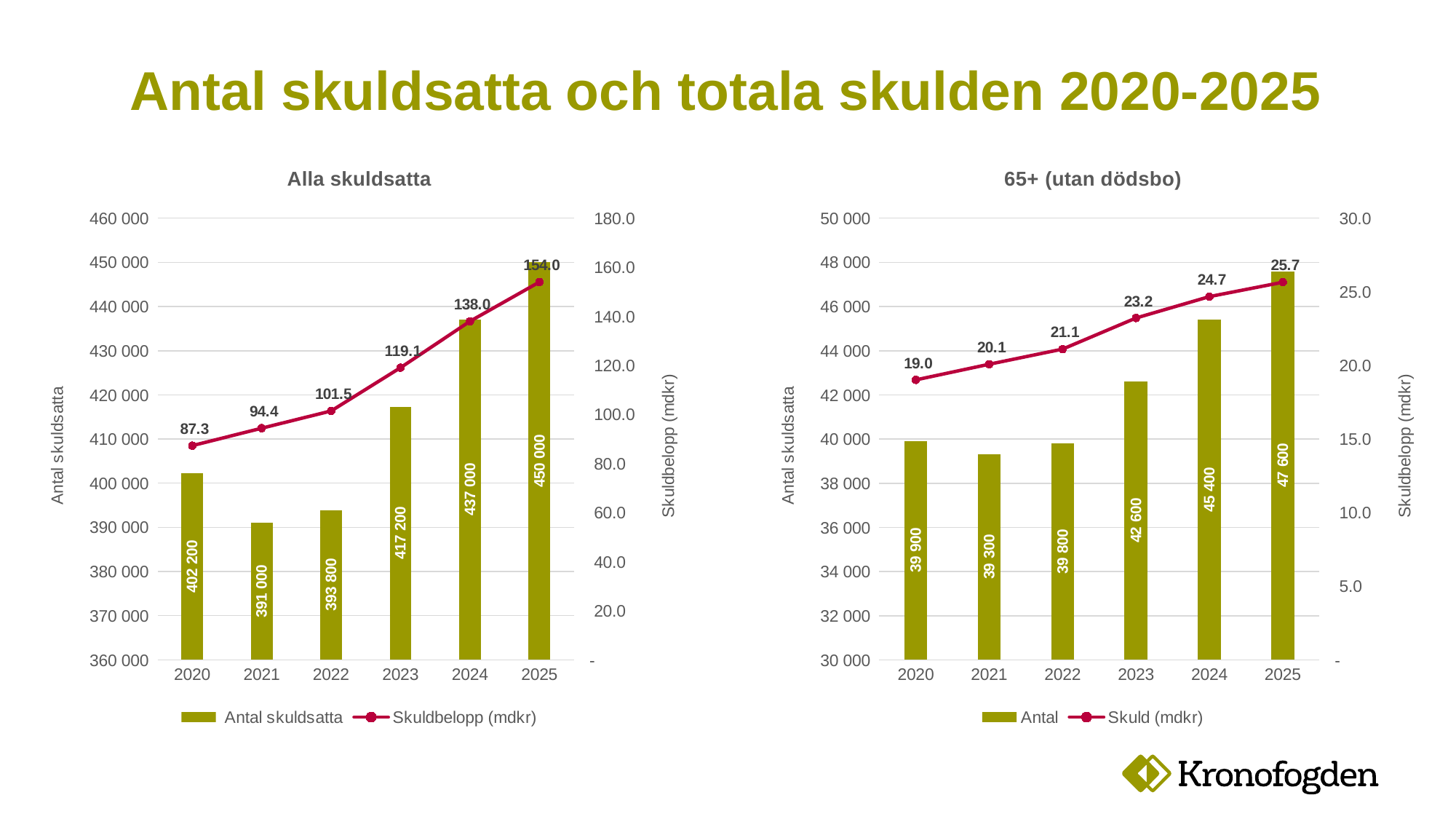

# Antal skuldsatta och totala skulden 2020-2025

### Chart: Alla skuldsatta

| Category |  Antal skuldsatta | Skuldbelopp (mdkr) |
|---|---|---|
| 2020 | 402200.0 | 87.300513494 |
| 2021 | 391000.0 | 94.430204658 |
| 2022 | 393800.0 | 101.450434664 |
| 2023 | 417200.0 | 119.099130007 |
| 2024 | 437000.0 | 138.0 |
| 2025 | 450000.0 | 154.0 |

### Chart: 65+ (utan dödsbo)

| Category | Antal | Skuld (mdkr) |
|---|---|---|
| 2020 | 39900.0 | 19.02076936 |
| 2021 | 39300.0 | 20.083953748 |
| 2022 | 39800.0 | 21.10949359 |
| 2023 | 42600.0 | 23.2218098 |
| 2024 | 45400.0 | 24.675333634 |
| 2025 | 47600.0 | 25.651490929 |